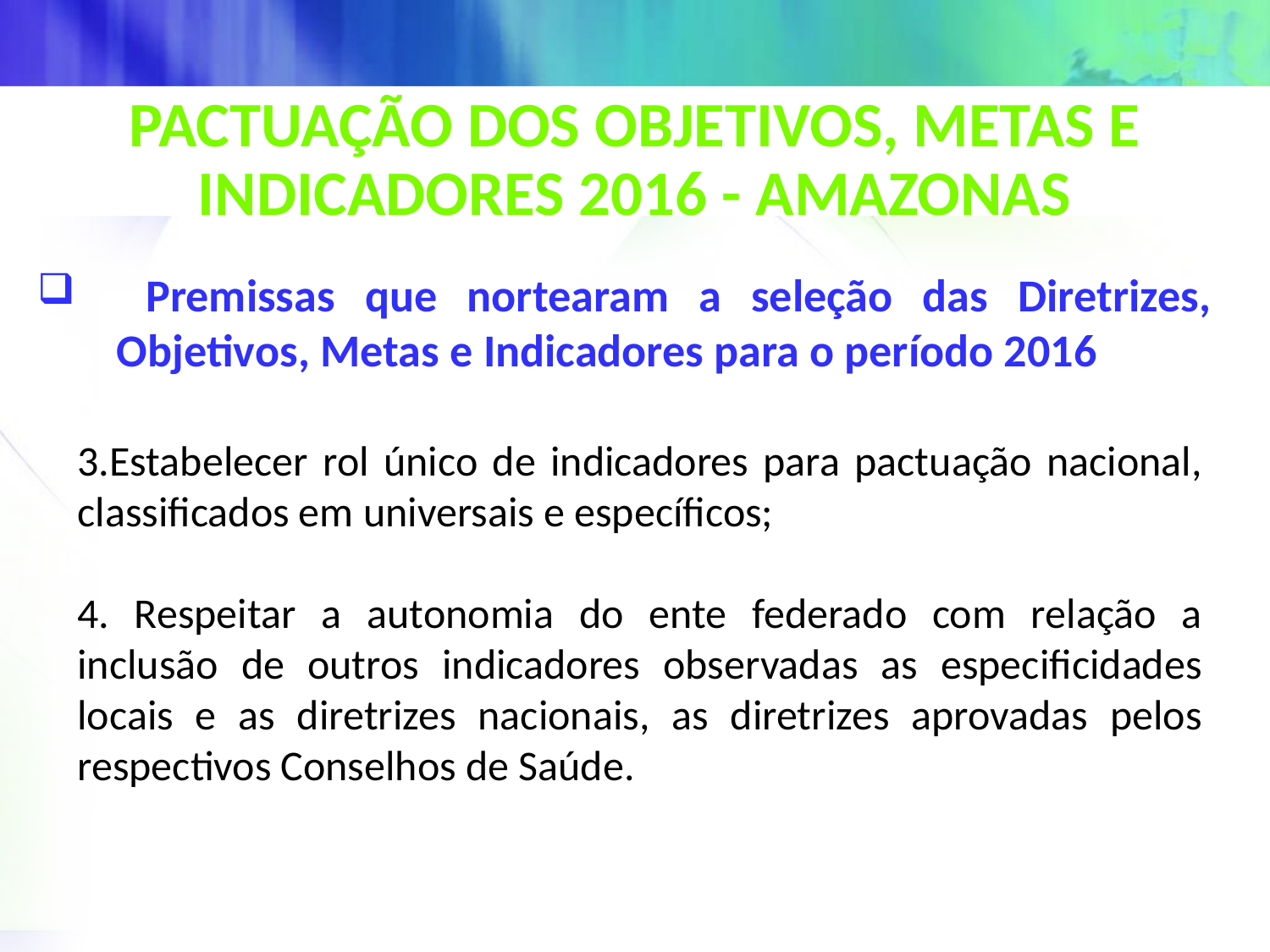

Pactuação dos Objetivos, Metas e Indicadores 2016 - amazonas
 Premissas que nortearam a seleção das Diretrizes, Objetivos, Metas e Indicadores para o período 2016

3.Estabelecer rol único de indicadores para pactuação nacional, classificados em universais e específicos;

4. Respeitar a autonomia do ente federado com relação a inclusão de outros indicadores observadas as especificidades locais e as diretrizes nacionais, as diretrizes aprovadas pelos respectivos Conselhos de Saúde.